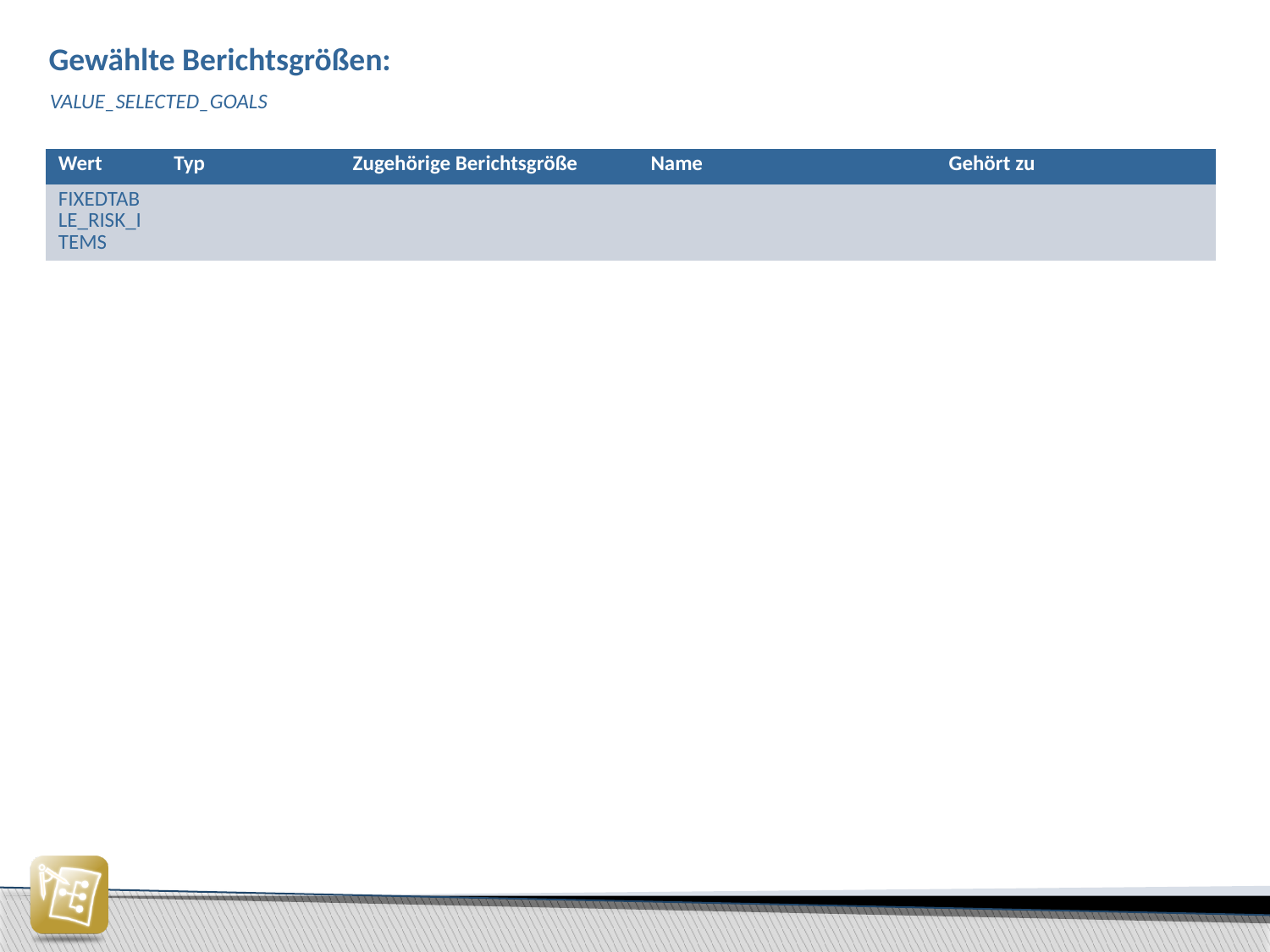

Gewählte Berichtsgrößen:
VALUE_SELECTED_GOALS
| Wert | Typ | Zugehörige Berichtsgröße | Name | Gehört zu |
| --- | --- | --- | --- | --- |
| FIXEDTABLE\_RISK\_ITEMS |  |  |  |  |